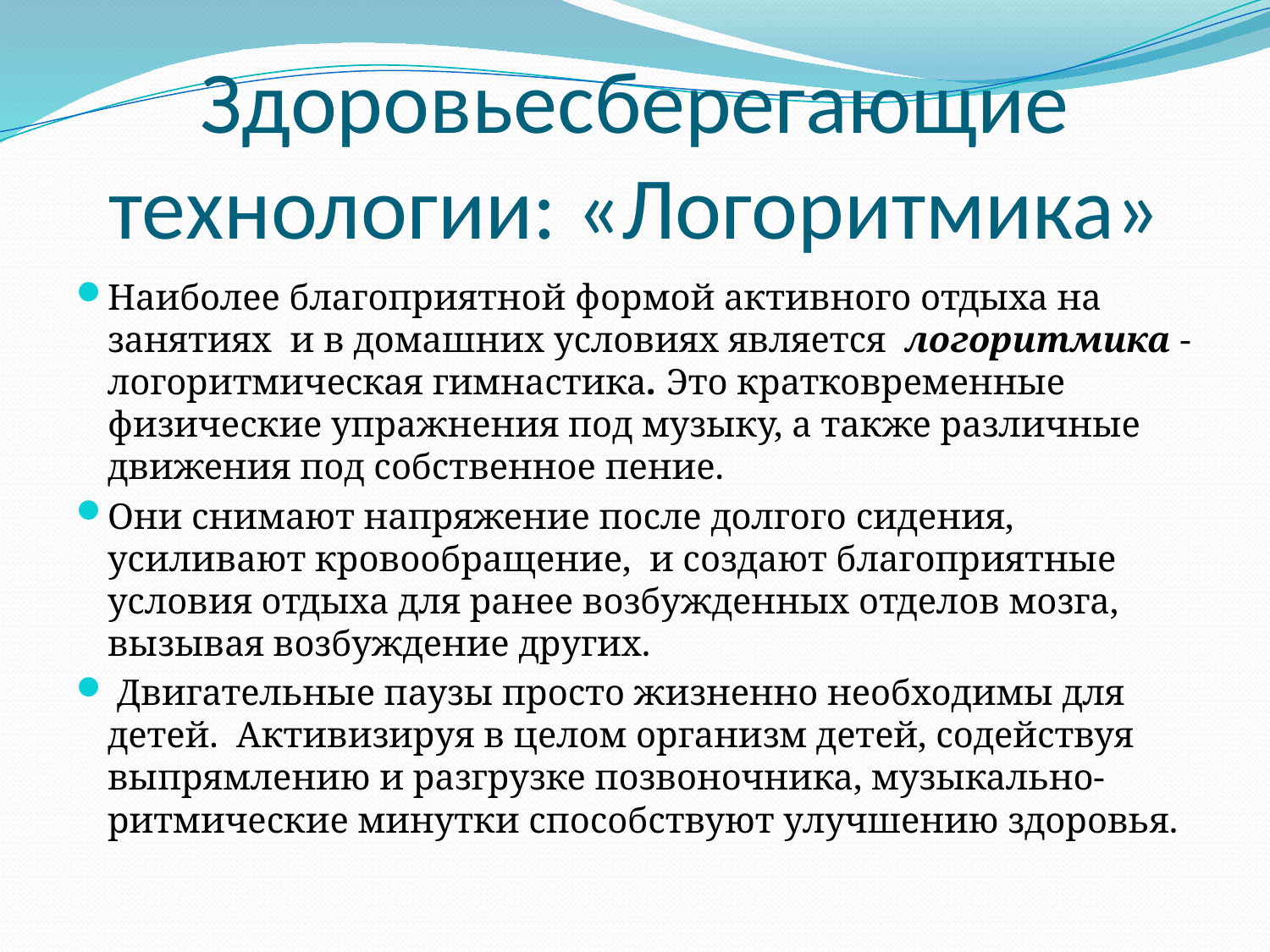

# Здоровьесберегающие технологии: «Логоритмика»
Наиболее благоприятной формой активного отдыха на занятиях  и в домашних условиях является  логоритмика - логоритмическая гимнастика. Это кратковременные физические упражнения под музыку, а также различные движения под собственное пение.
Они снимают напряжение после долгого сидения, усиливают кровообращение,  и создают благоприятные условия отдыха для ранее возбужденных отделов мозга, вызывая возбуждение других.
 Двигательные паузы просто жизненно необходимы для детей.  Активизируя в целом организм детей, содействуя выпрямлению и разгрузке позвоночника, музыкально-ритмические минутки способствуют улучшению здоровья.